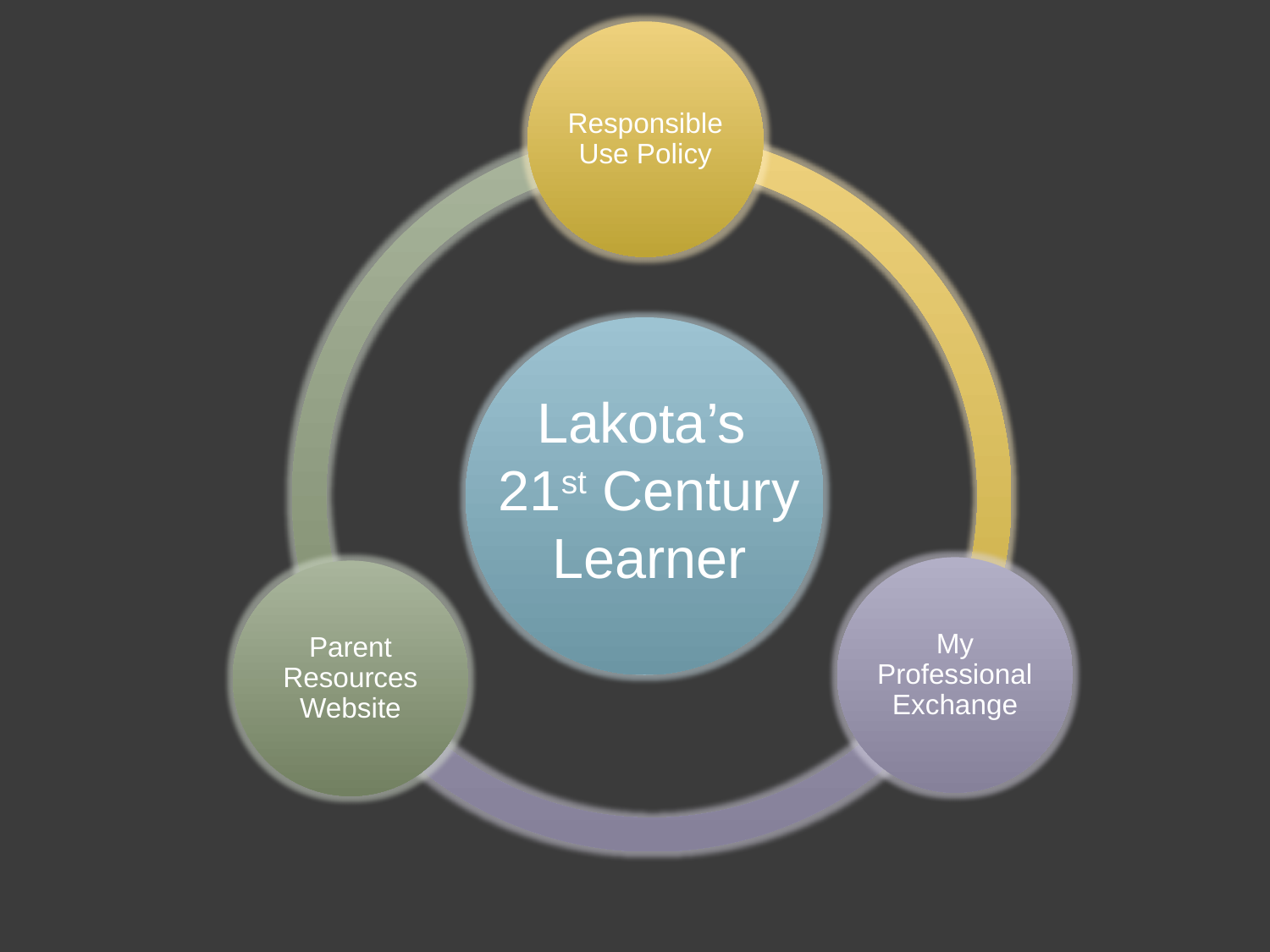

Responsible Use Policy
My Professional Exchange
Parent Resources Website
Lakota’s
21st Century Learner